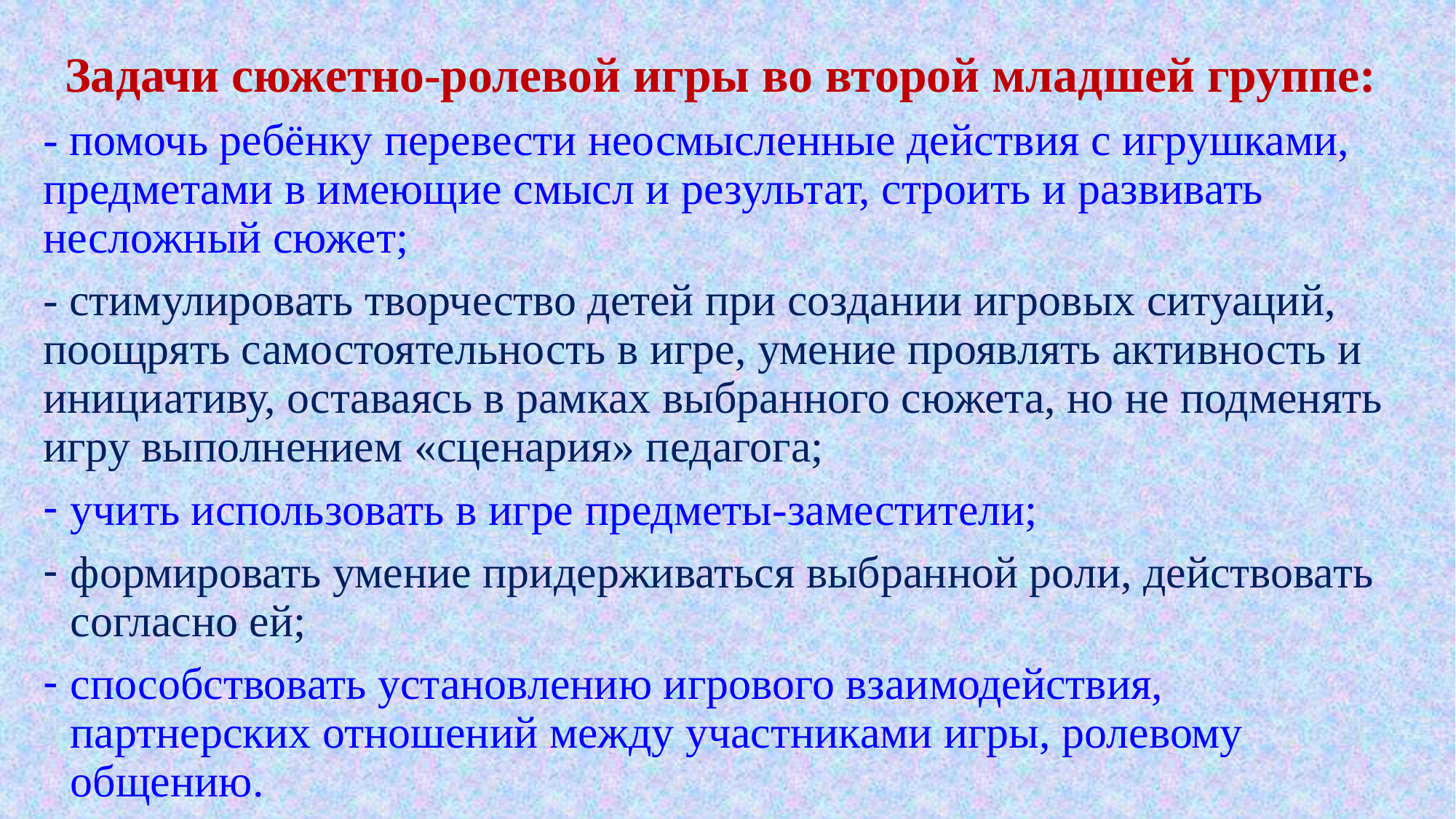

Задачи сюжетно-ролевой игры во второй младшей группе:
- помочь ребёнку перевести неосмысленные действия с игрушками, предметами в имеющие смысл и результат, строить и развивать несложный сюжет;
- стимулировать творчество детей при создании игровых ситуаций, поощрять самостоятельность в игре, умение проявлять активность и инициативу, оставаясь в рамках выбранного сюжета, но не подменять игру выполнением «сценария» педагога;
учить использовать в игре предметы-заместители;
формировать умение придерживаться выбранной роли, действовать согласно ей;
способствовать установлению игрового взаимодействия, партнерских отношений между участниками игры, ролевому общению.